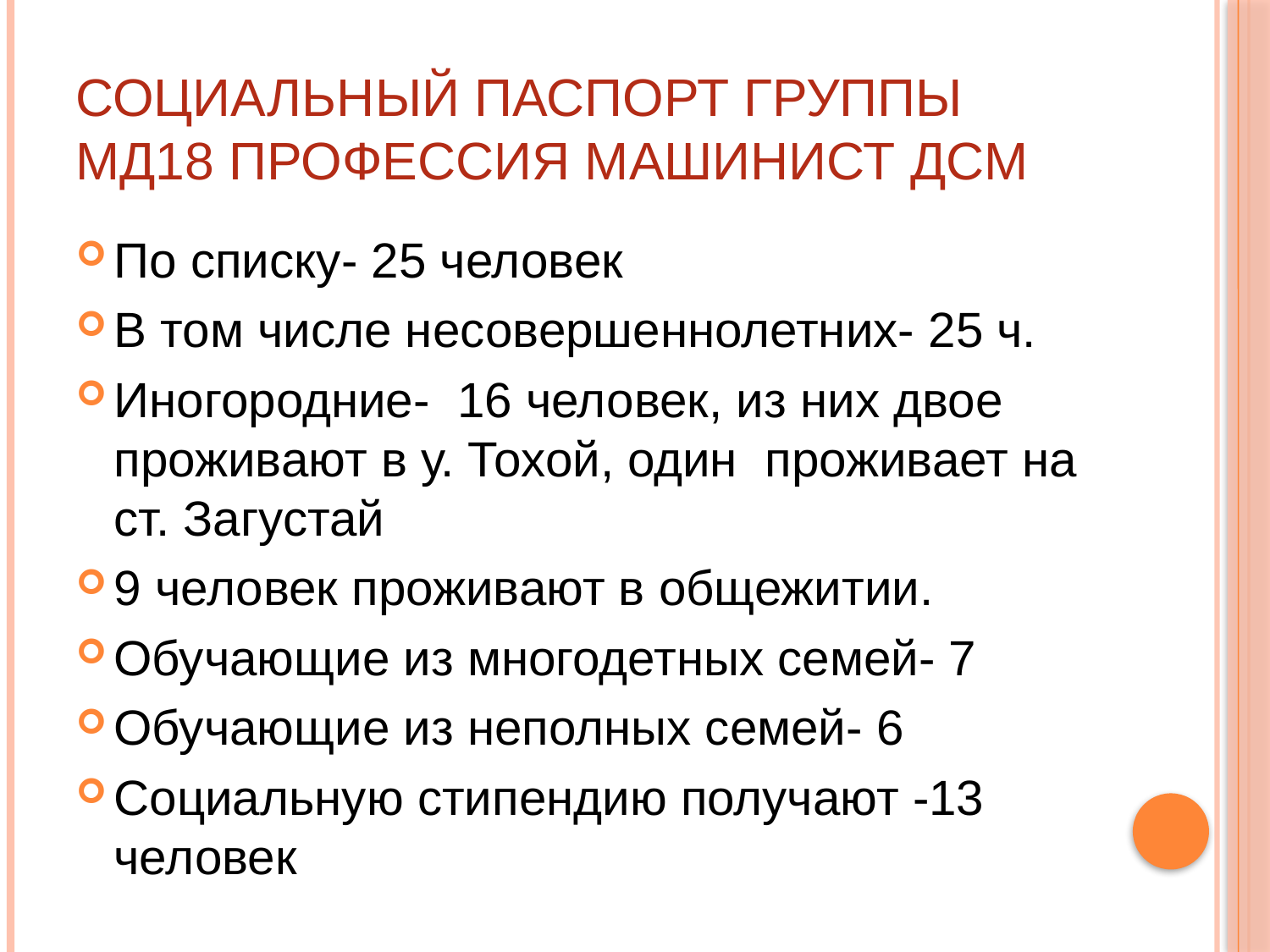

# СОЦИАЛЬНЫЙ ПАСПОРТ ГРУППЫ МД18 Профессия Машинист ДСМ
По списку- 25 человек
В том числе несовершеннолетних- 25 ч.
Иногородние-  16 человек, из них двое  проживают в у. Тохой, один  проживает на ст. Загустай
9 человек проживают в общежитии.
Обучающие из многодетных семей- 7
Обучающие из неполных семей- 6
Социальную стипендию получают -13 человек